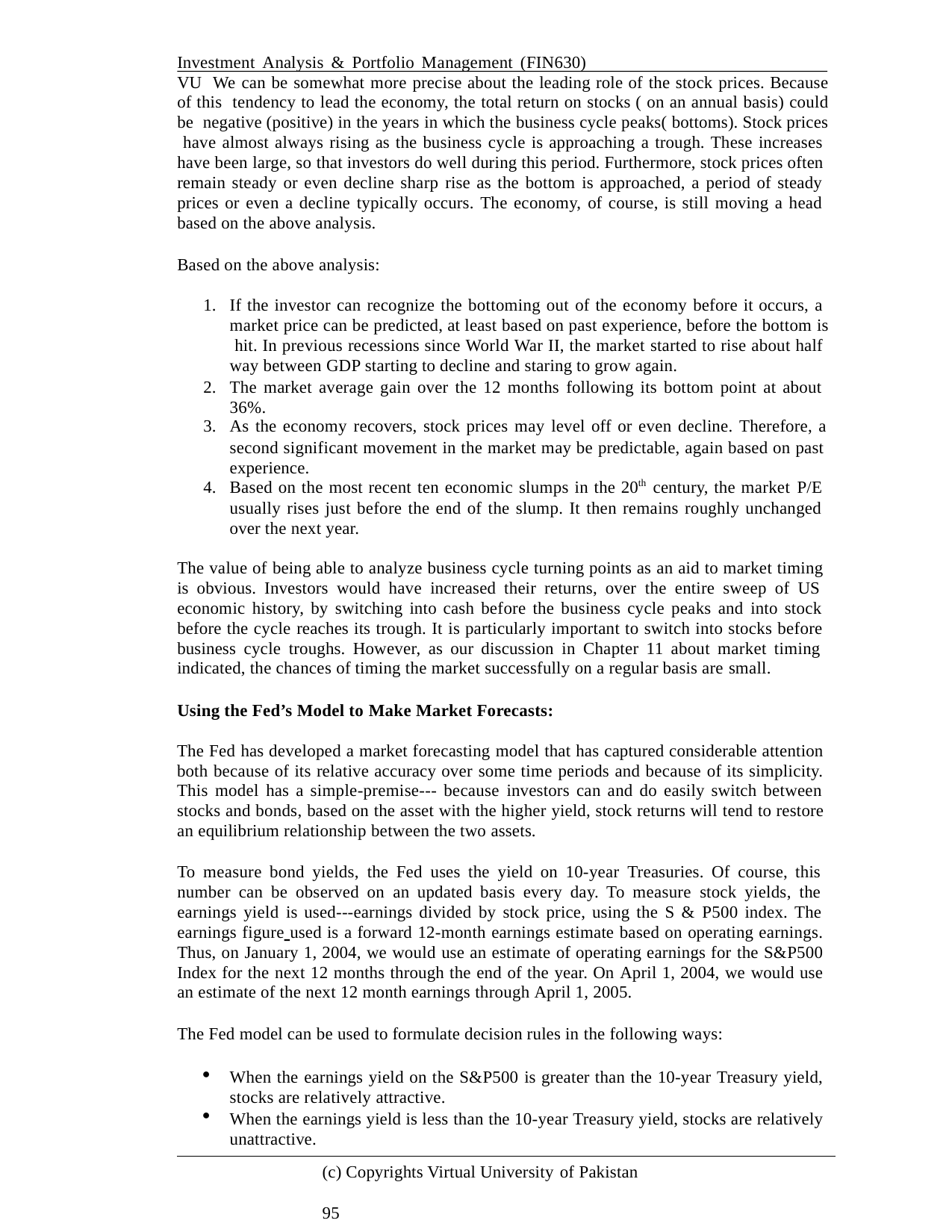

Investment Analysis & Portfolio Management (FIN630)	VU  We can be somewhat more precise about the leading role of the stock prices. Because of this  tendency to lead the economy, the total return on stocks ( on an annual basis) could be  negative (positive) in the years in which the business cycle peaks( bottoms). Stock prices  have almost always rising as the business cycle is approaching a trough. These increases  have been large, so that investors do well during this period. Furthermore, stock prices often  remain steady or even decline sharp rise as the bottom is approached, a period of steady  prices or even a decline typically occurs. The economy, of course, is still moving a head  based on the above analysis.

Based on the above analysis:

If the investor can recognize the bottoming out of the economy before it occurs, a  market price can be predicted, at least based on past experience, before the bottom is  hit. In previous recessions since World War II, the market started to rise about half  way between GDP starting to decline and staring to grow again.
The market average gain over the 12 months following its bottom point at about  36%.
As the economy recovers, stock prices may level off or even decline. Therefore, a
second significant movement in the market may be predictable, again based on past  experience.
Based on the most recent ten economic slumps in the 20th century, the market P/E
usually rises just before the end of the slump. It then remains roughly unchanged  over the next year.

The value of being able to analyze business cycle turning points as an aid to market timing  is obvious. Investors would have increased their returns, over the entire sweep of US  economic history, by switching into cash before the business cycle peaks and into stock  before the cycle reaches its trough. It is particularly important to switch into stocks before  business cycle troughs. However, as our discussion in Chapter 11 about market timing  indicated, the chances of timing the market successfully on a regular basis are small.

Using the Fed’s Model to Make Market Forecasts:

The Fed has developed a market forecasting model that has captured considerable attention  both because of its relative accuracy over some time periods and because of its simplicity.  This model has a simple-premise--- because investors can and do easily switch between  stocks and bonds, based on the asset with the higher yield, stock returns will tend to restore  an equilibrium relationship between the two assets.

To measure bond yields, the Fed uses the yield on 10-year Treasuries. Of course, this  number can be observed on an updated basis every day. To measure stock yields, the  earnings yield is used---earnings divided by stock price, using the S & P500 index. The  earnings figure used is a forward 12-month earnings estimate based on operating earnings.  Thus, on January 1, 2004, we would use an estimate of operating earnings for the S&P500  Index for the next 12 months through the end of the year. On April 1, 2004, we would use  an estimate of the next 12 month earnings through April 1, 2005.

The Fed model can be used to formulate decision rules in the following ways:

When the earnings yield on the S&P500 is greater than the 10-year Treasury yield,  stocks are relatively attractive.
When the earnings yield is less than the 10-year Treasury yield, stocks are relatively  unattractive.
(c) Copyrights Virtual University of Pakistan	95